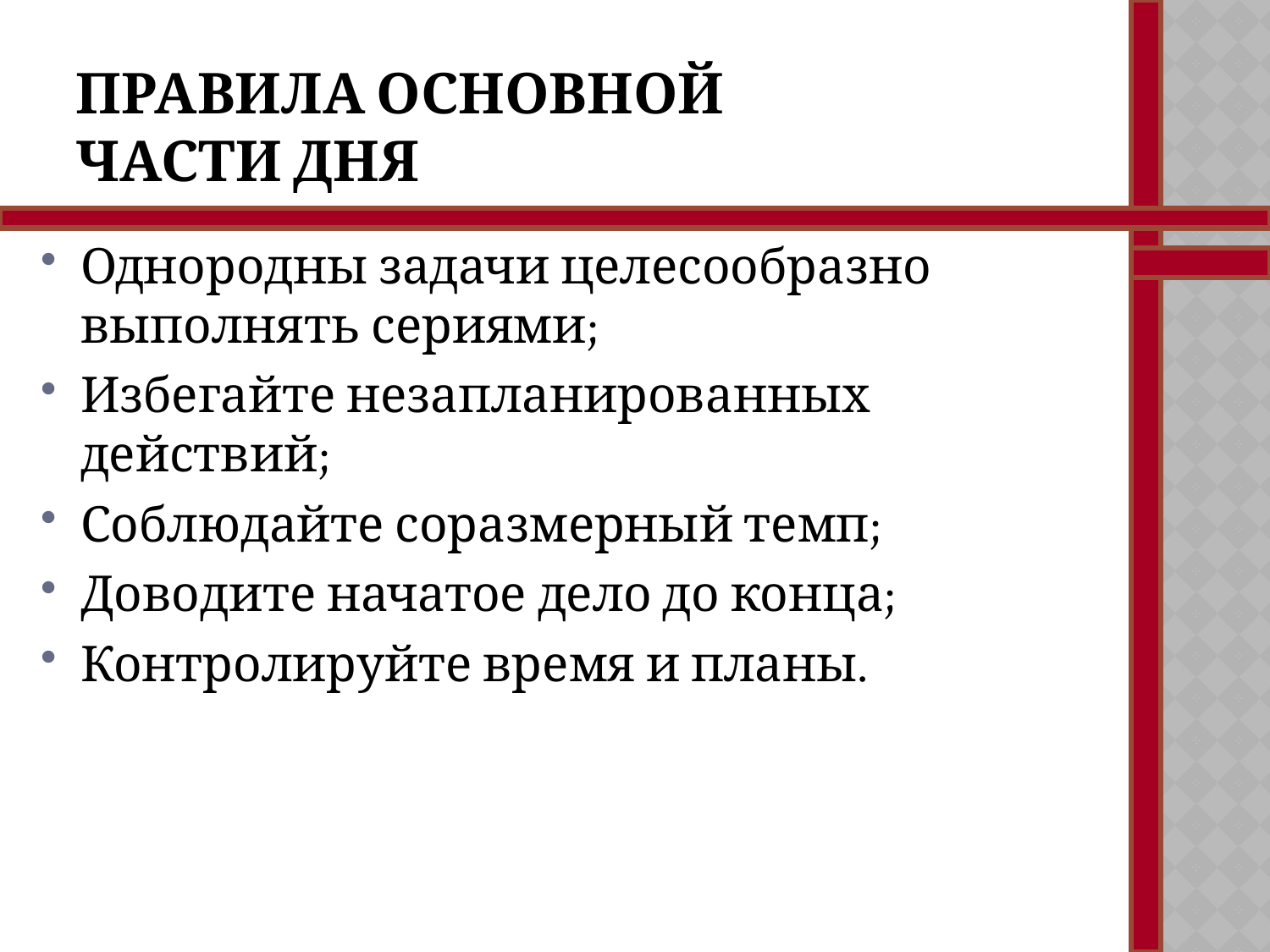

# Правила основной части дня
Однородны задачи целесообразно выполнять сериями;
Избегайте незапланированных действий;
Соблюдайте соразмерный темп;
Доводите начатое дело до конца;
Контролируйте время и планы.